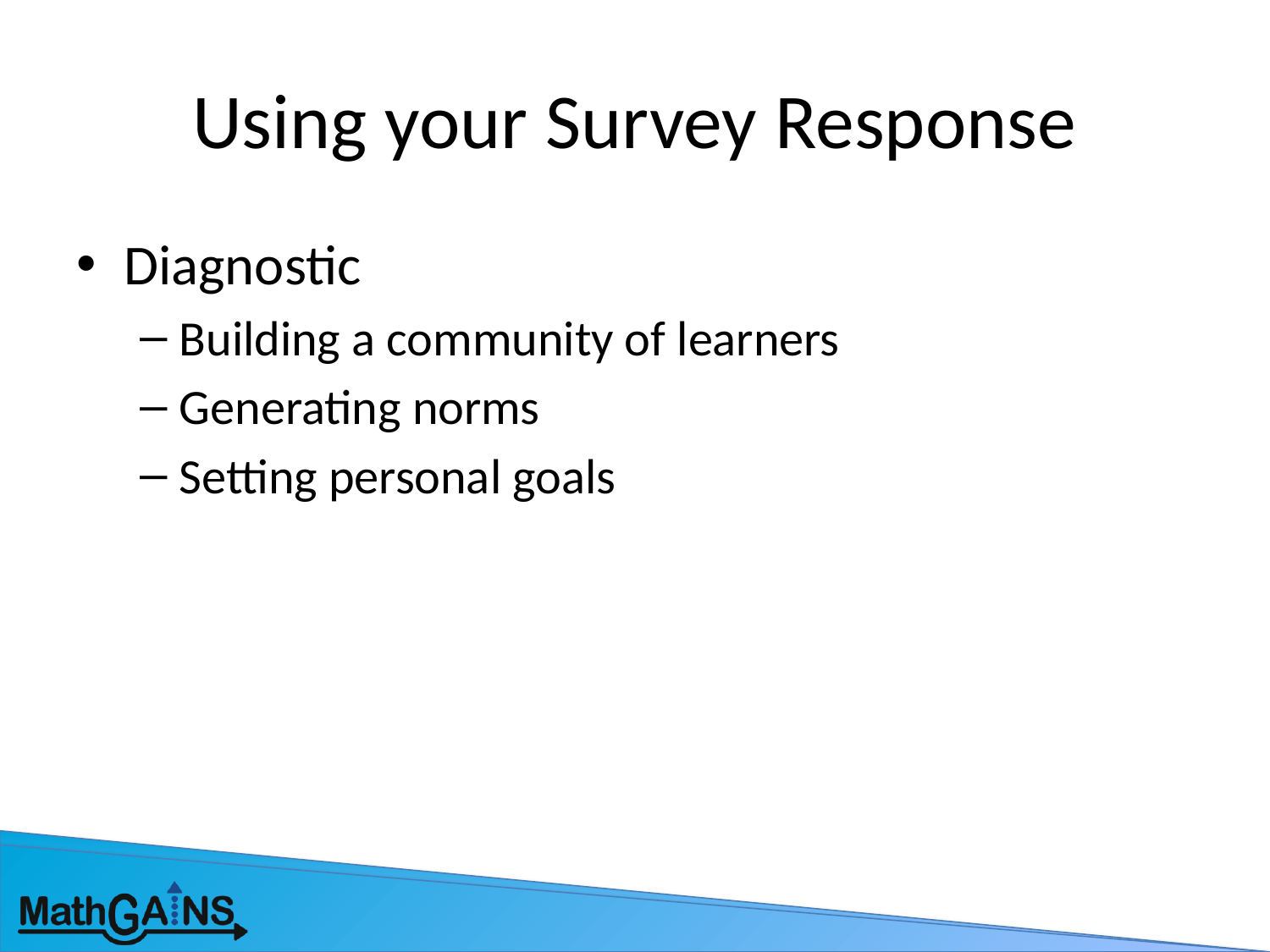

# Using your Survey Response
Diagnostic
Building a community of learners
Generating norms
Setting personal goals